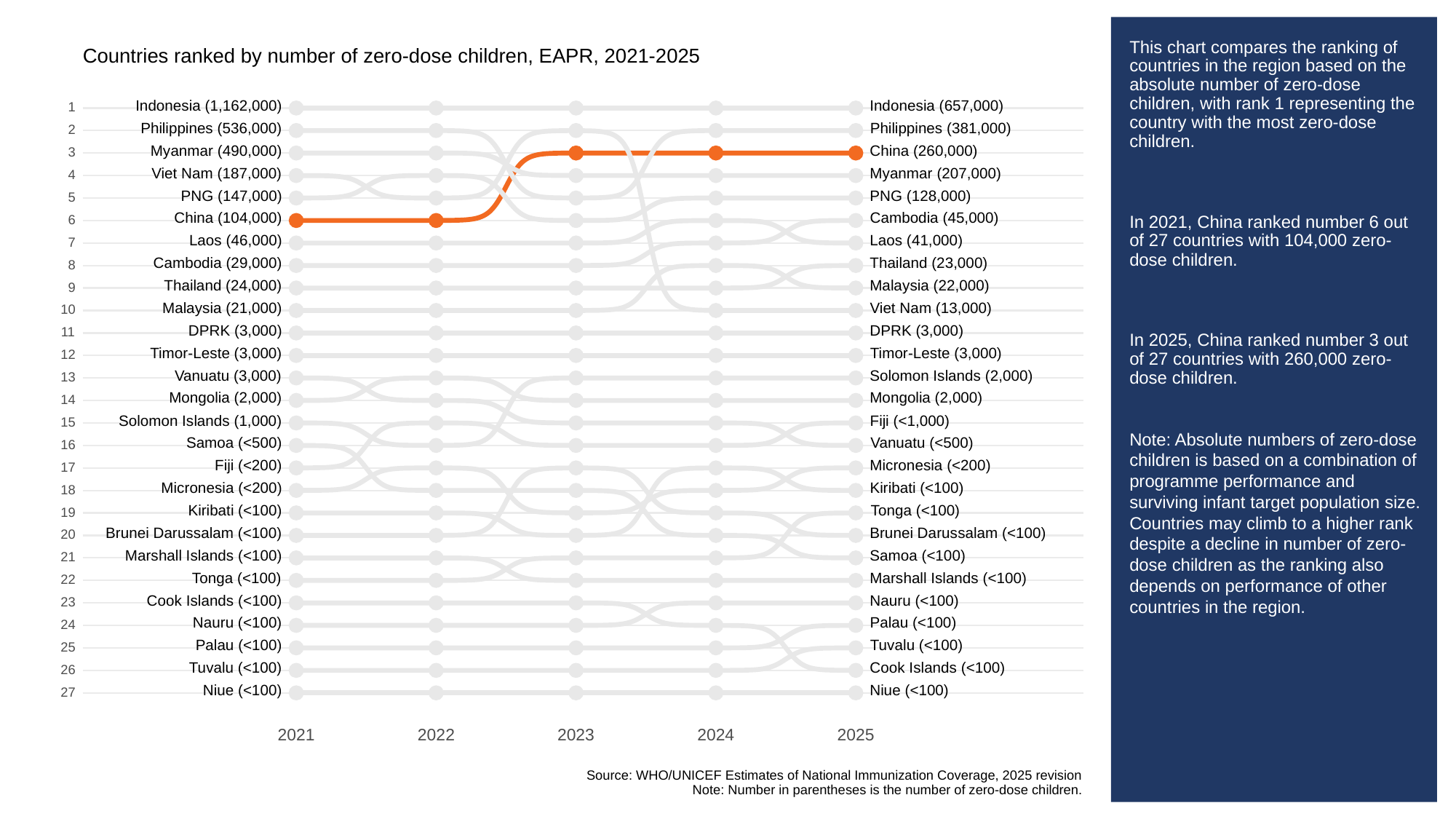

# This chart compares the ranking of countries in the region based on the absolute number of zero-dose children, with rank 1 representing the country with the most zero-dose children.

In 2021, China ranked number 6 out of 27 countries with 104,000 zero-dose children.

In 2025, China ranked number 3 out of 27 countries with 260,000 zero-dose children.

Note: Absolute numbers of zero-dose children is based on a combination of programme performance and surviving infant target population size. Countries may climb to a higher rank despite a decline in number of zero-dose children as the ranking also depends on performance of other countries in the region.

Countries ranked by number of zero-dose children, EAPR, 2021-2025
Indonesia (1,162,000)
Indonesia (657,000)

1

Philippines (536,000)
Philippines (381,000)

2

Myanmar (490,000)
China (260,000)

3

Viet Nam (187,000)
Myanmar (207,000)

4

PNG (147,000)
PNG (128,000)

5

China (104,000)
Cambodia (45,000)

6

Laos (46,000)
Laos (41,000)

7

Cambodia (29,000)
Thailand (23,000)

8

Thailand (24,000)
Malaysia (22,000)

9

Malaysia (21,000)
Viet Nam (13,000)

10

DPRK (3,000)
DPRK (3,000)

11

Timor-Leste (3,000)
Timor-Leste (3,000)

12

Vanuatu (3,000)
Solomon Islands (2,000)

13

Mongolia (2,000)
Mongolia (2,000)

14

Solomon Islands (1,000)
Fiji (<1,000)

15

Samoa (<500)
Vanuatu (<500)

16

Fiji (<200)
Micronesia (<200)

17

Micronesia (<200)
Kiribati (<100)

18

Kiribati (<100)
Tonga (<100)

19

Brunei Darussalam (<100)
Brunei Darussalam (<100)

20

Marshall Islands (<100)
Samoa (<100)

21

Tonga (<100)
Marshall Islands (<100)

22

Cook Islands (<100)
Nauru (<100)

23

Nauru (<100)
Palau (<100)

24

Palau (<100)
Tuvalu (<100)

25

Tuvalu (<100)
Cook Islands (<100)

26

Niue (<100)
Niue (<100)

27

2023
2021
2022
2024
2025
Source: WHO/UNICEF Estimates of National Immunization Coverage, 2025 revision
Note: Number in parentheses is the number of zero-dose children.